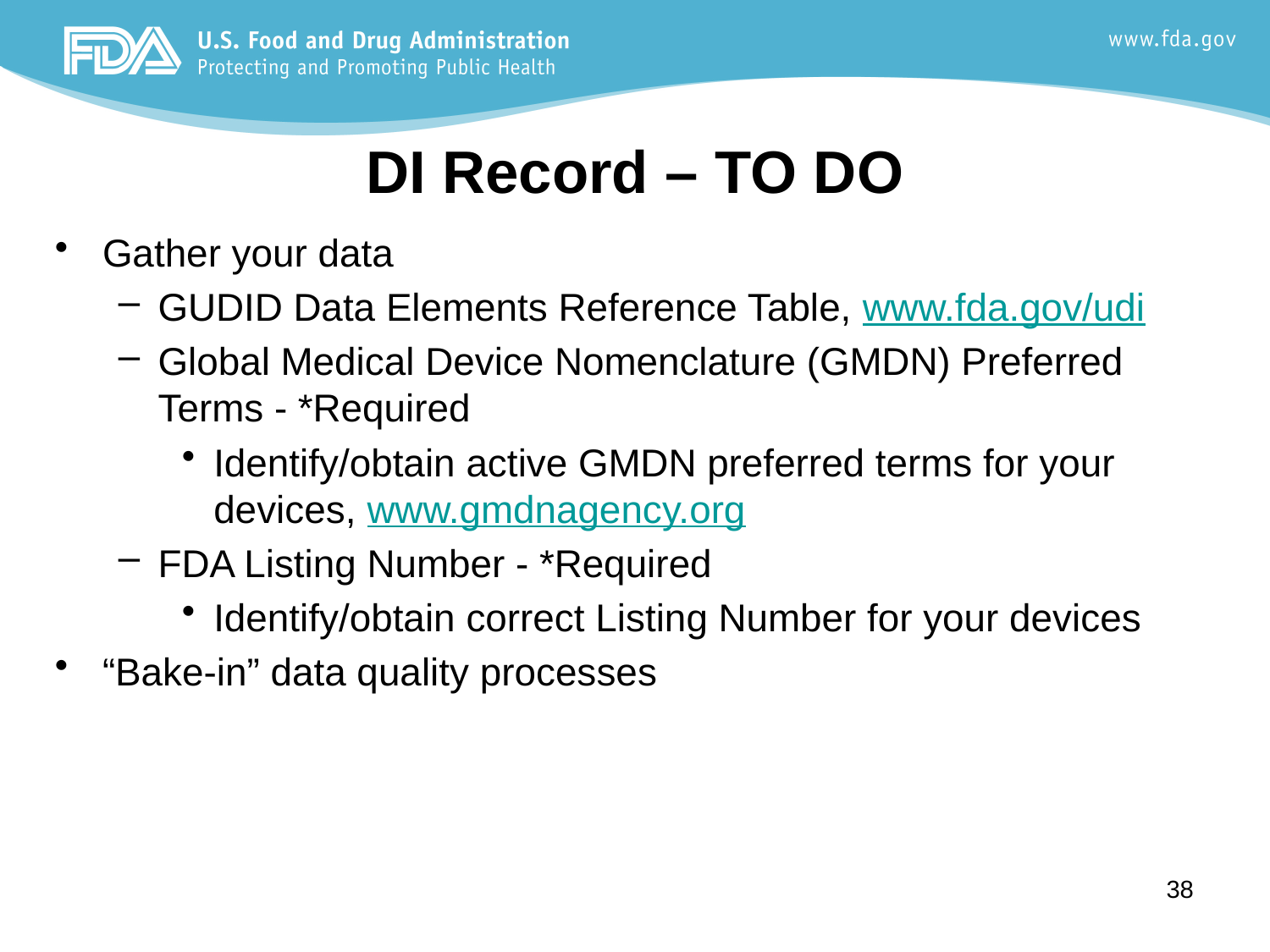

DI Record – TO DO
Gather your data
GUDID Data Elements Reference Table, www.fda.gov/udi
Global Medical Device Nomenclature (GMDN) Preferred Terms - *Required
Identify/obtain active GMDN preferred terms for your devices, www.gmdnagency.org
FDA Listing Number - *Required
Identify/obtain correct Listing Number for your devices
“Bake-in” data quality processes
38